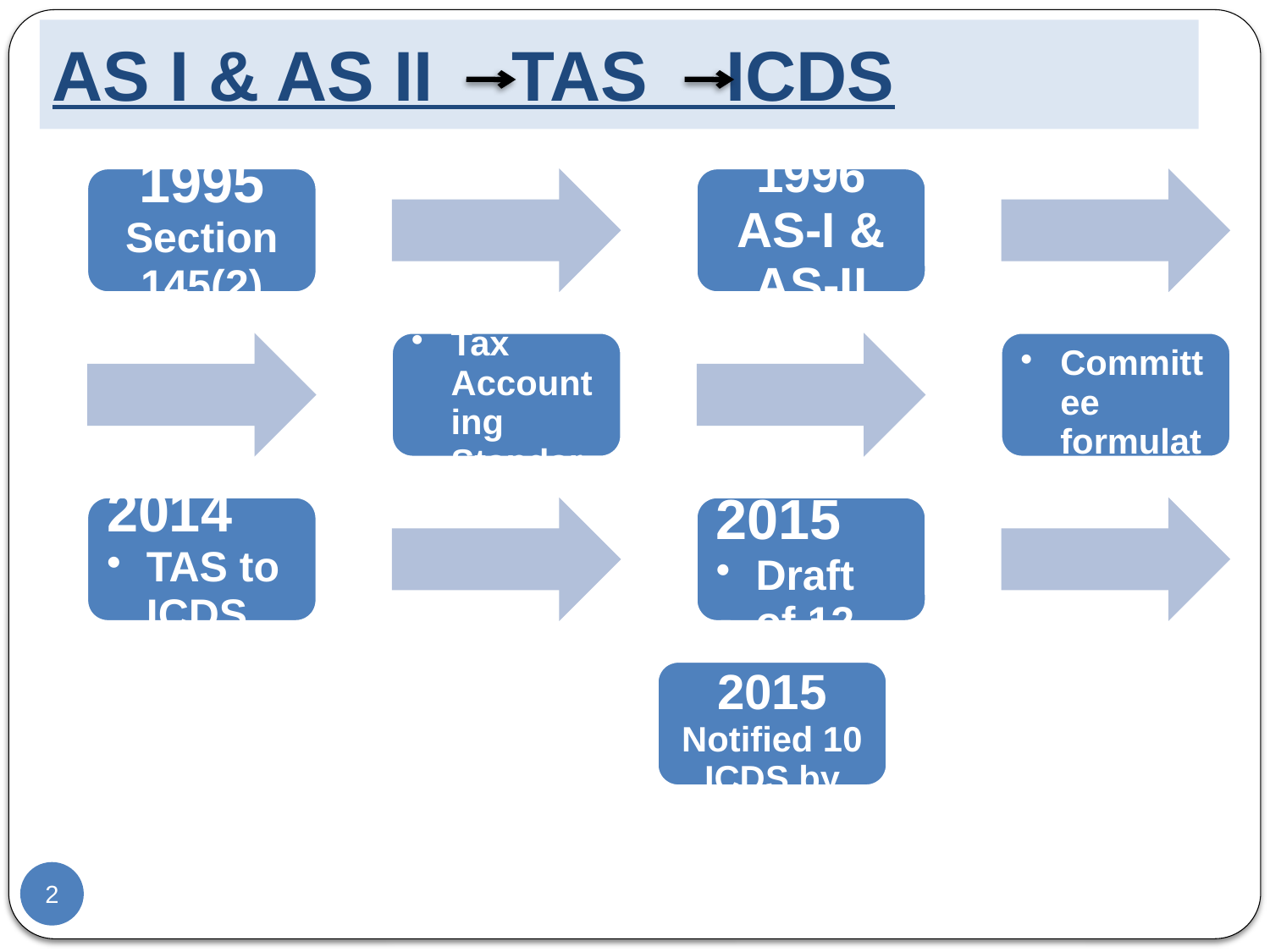

# AS I & AS II    TAS    ICDS
2010
2012
2014
Jan 2015
Committee formulated
Tax Accounting Standards [TAS]
TAS to ICDS
1996
AS-I & AS-II
1995
Section 145(2)
2